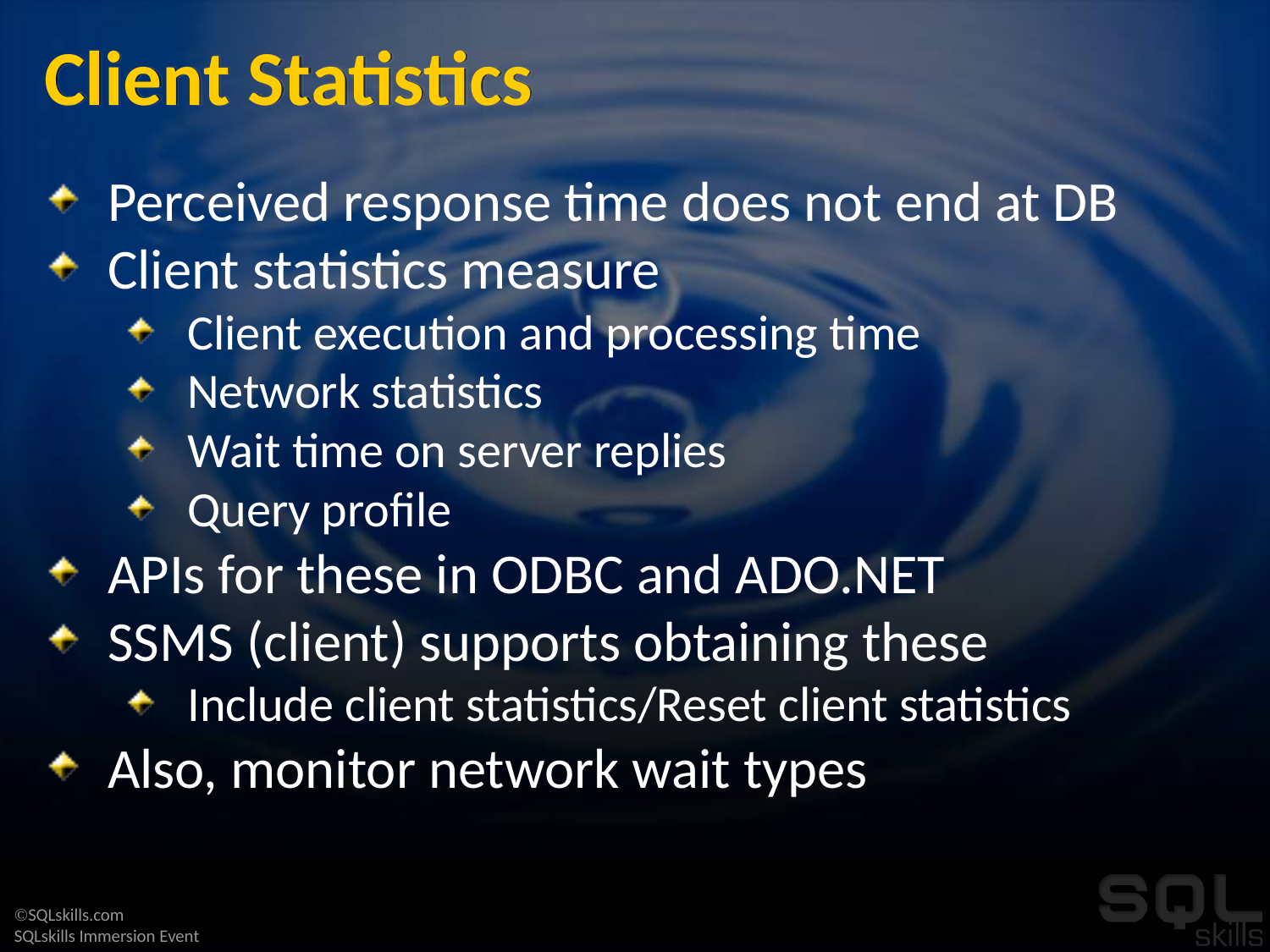

# Client Statistics
Perceived response time does not end at DB
Client statistics measure
Client execution and processing time
Network statistics
Wait time on server replies
Query profile
APIs for these in ODBC and ADO.NET
SSMS (client) supports obtaining these
Include client statistics/Reset client statistics
Also, monitor network wait types